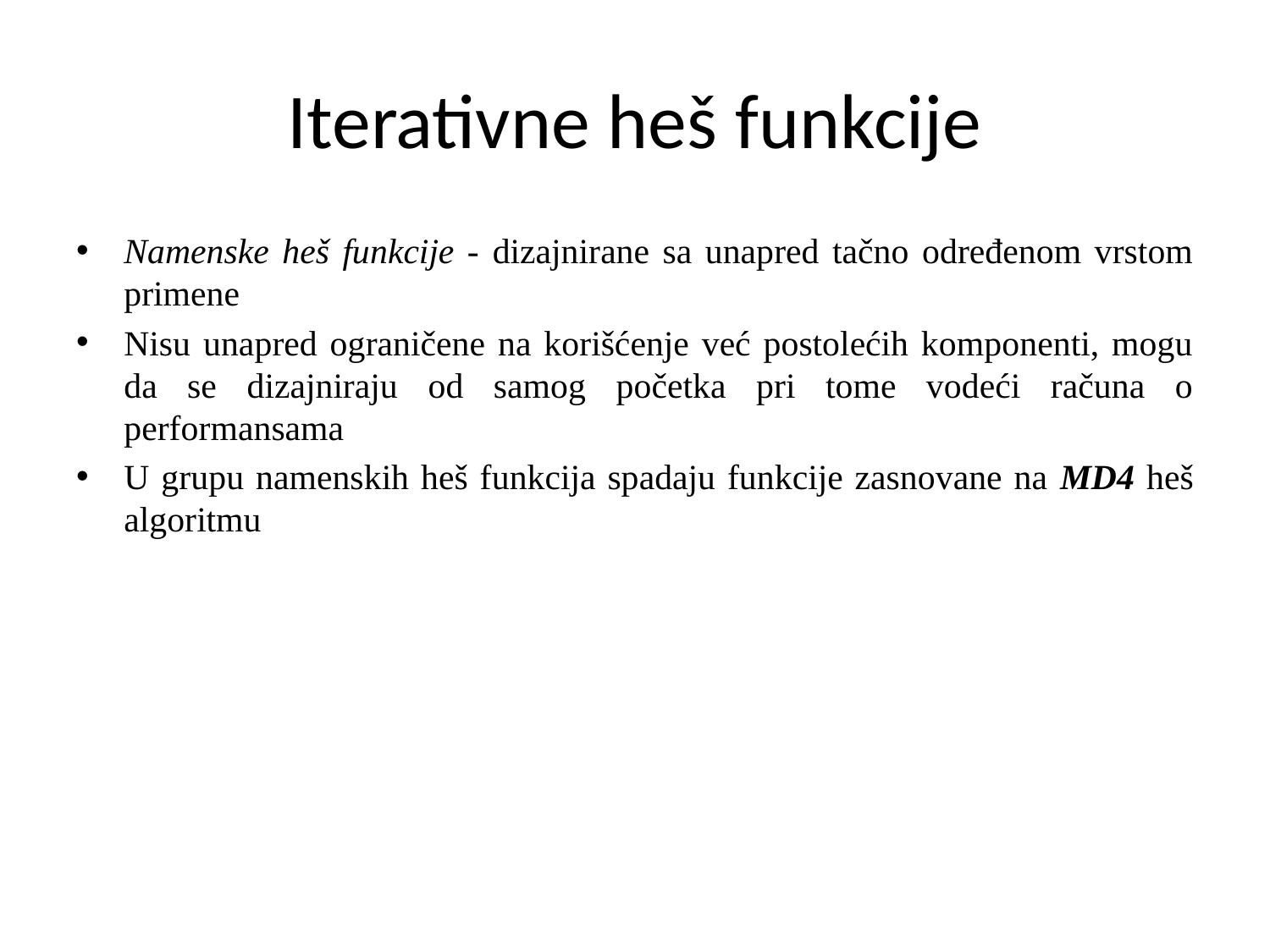

# Iterativne heš funkcije
Namenske heš funkcije - dizajnirane sa unapred tačno određenom vrstom primene
Nisu unapred ograničene na korišćenje već postolećih komponenti, mogu da se dizajniraju od samog početka pri tome vodeći računa o performansama
U grupu namenskih heš funkcija spadaju funkcije zasnovane na MD4 heš algoritmu